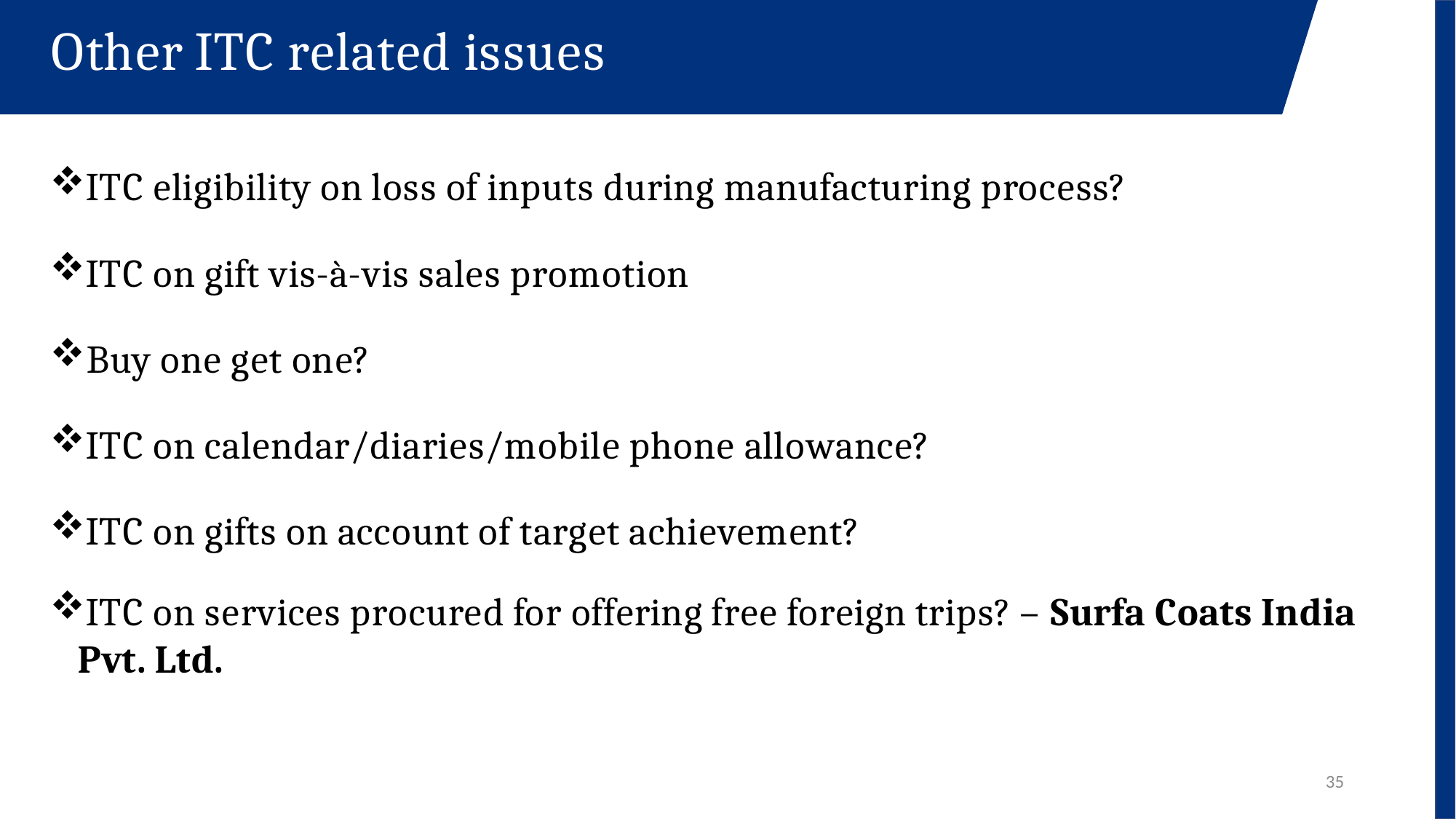

Other ITC related issues
ITC eligibility on loss of inputs during manufacturing process?
ITC on gift vis-à-vis sales promotion
Buy one get one?
ITC on calendar/diaries/mobile phone allowance?
ITC on gifts on account of target achievement?

ITC on services procured for offering free foreign trips? – Surfa Coats India Pvt. Ltd.
35